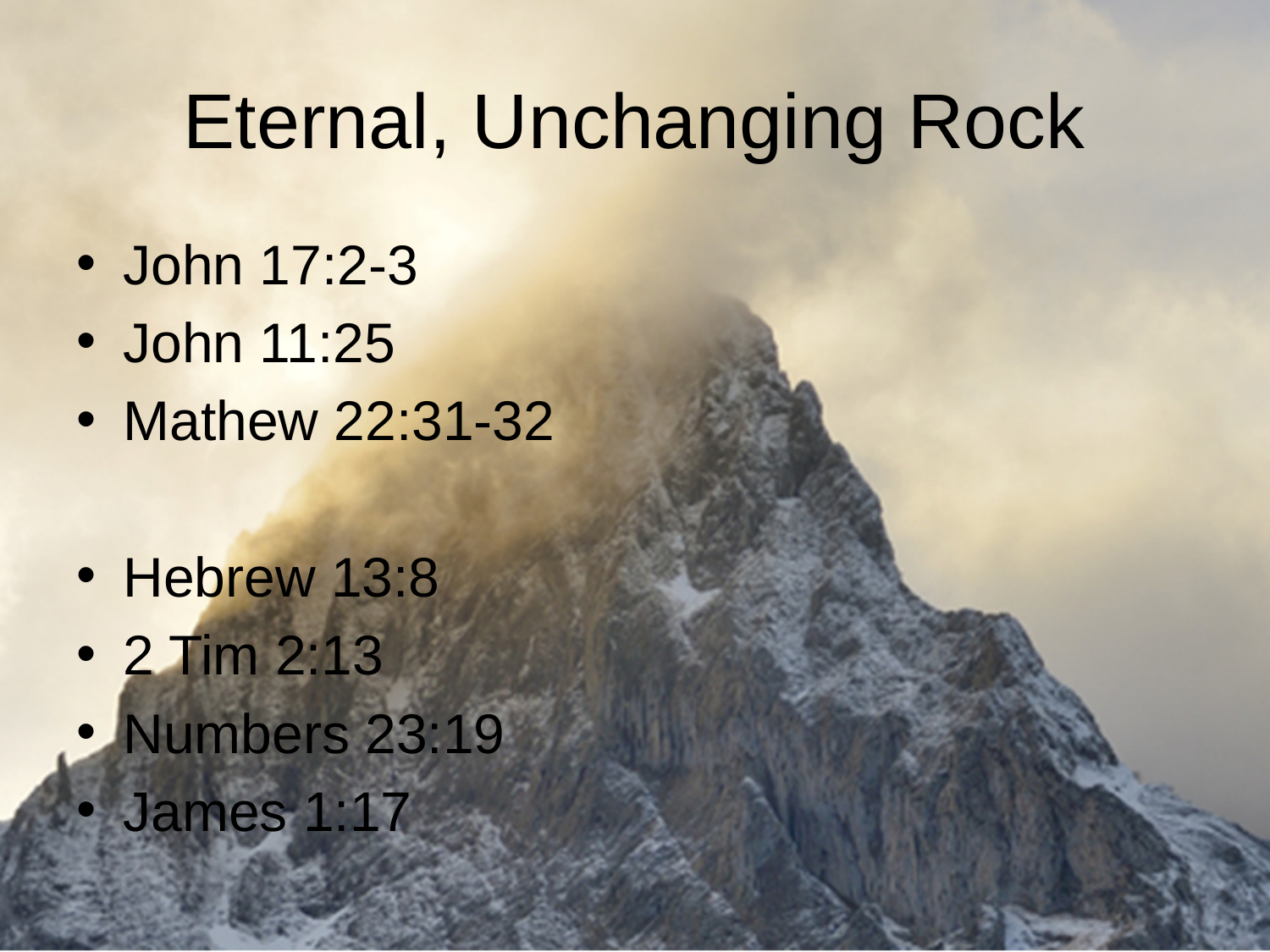

# Eternal, Unchanging Rock
John 17:2-3
John 11:25
Mathew 22:31-32

Hebrew 13:8
2 Tim 2:13
Numbers 23:19
James 1:17